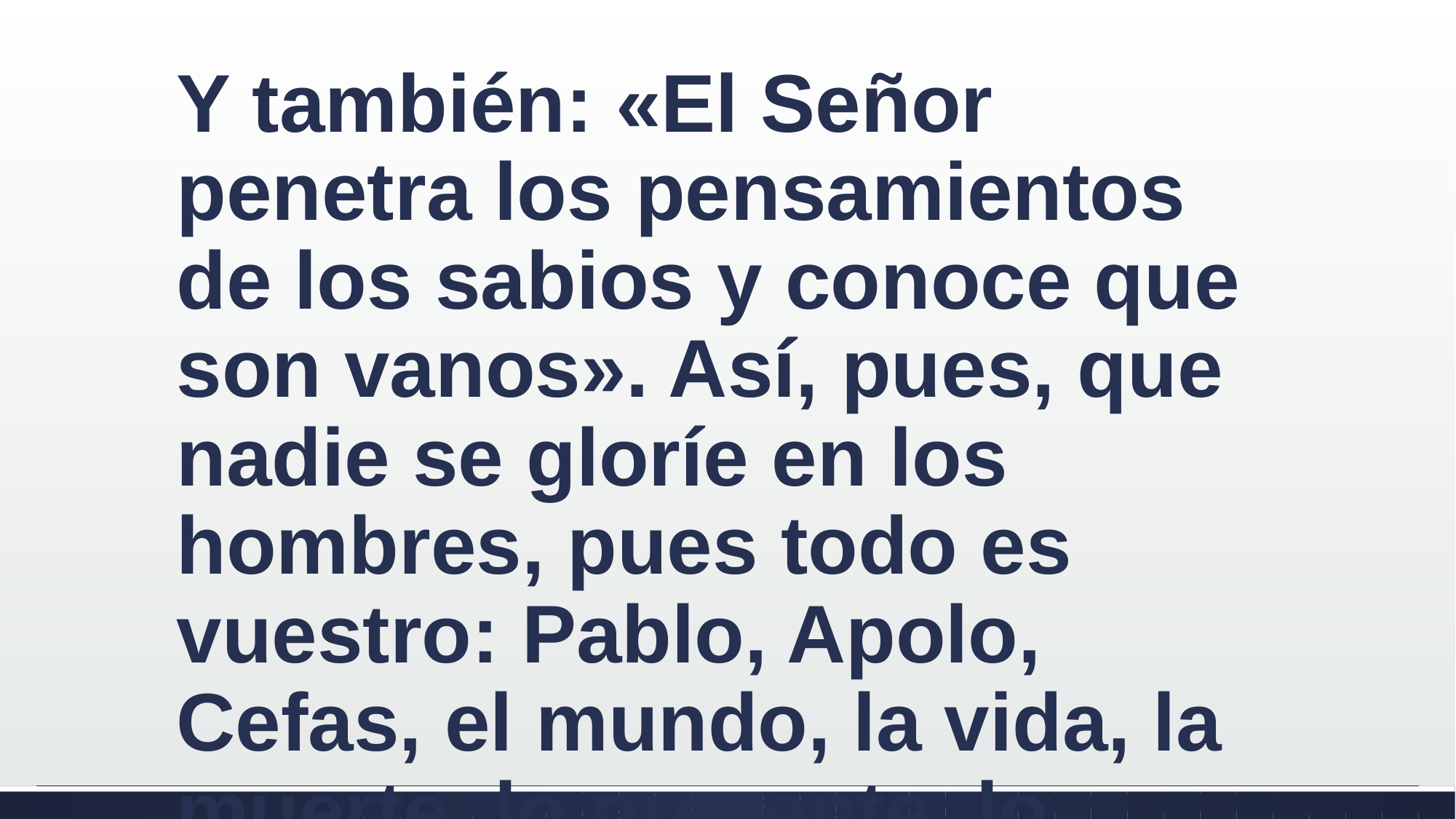

#
Y también: «El Señor penetra los pensamientos de los sabios y conoce que son vanos». Así, pues, que nadie se gloríe en los hombres, pues todo es vuestro: Pablo, Apolo, Cefas, el mundo, la vida, la muerte, lo presente, lo futuro.